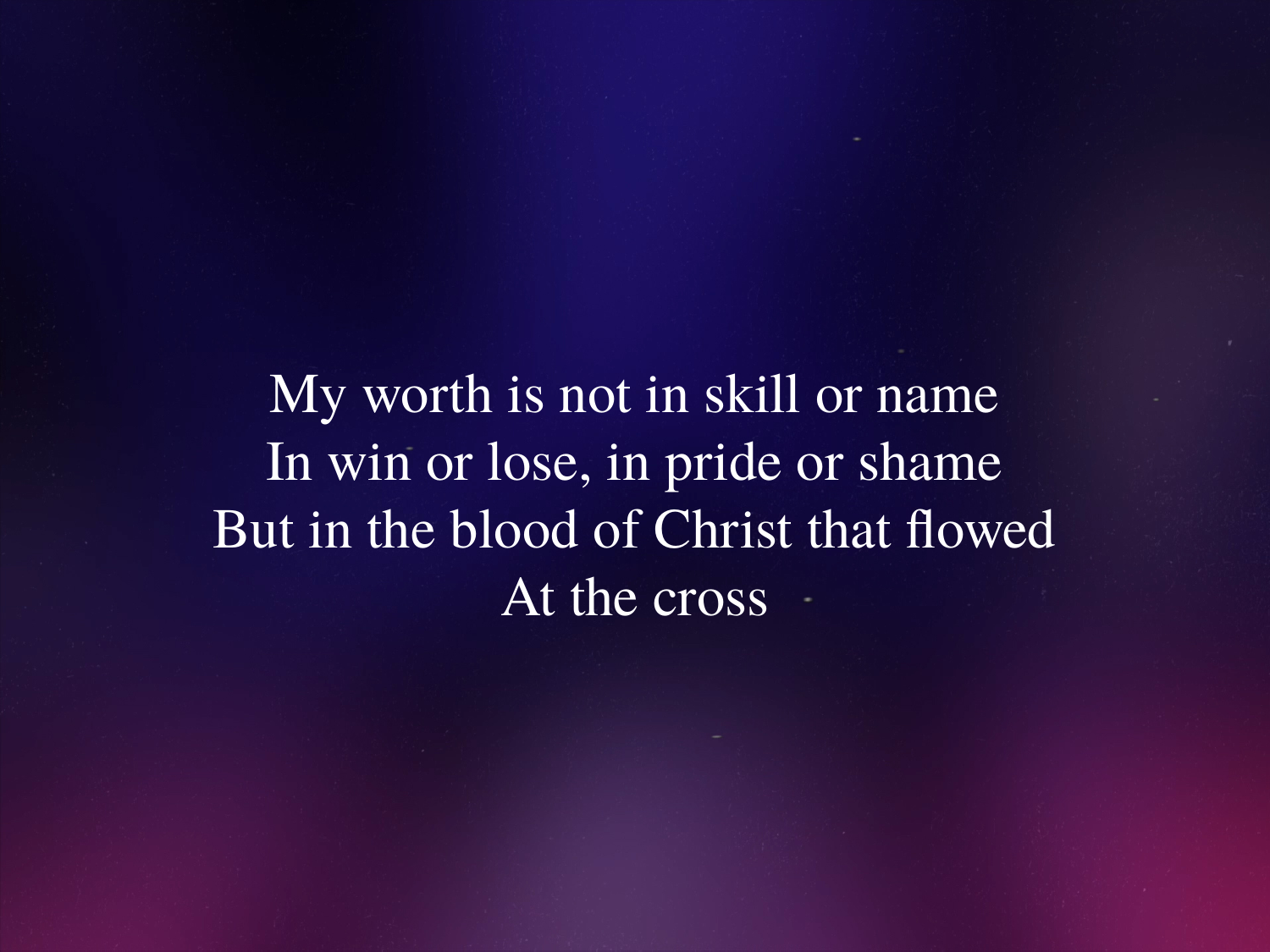

# My worth is not in skill or name In win or lose, in pride or shame But in the blood of Christ that flowed At the cross